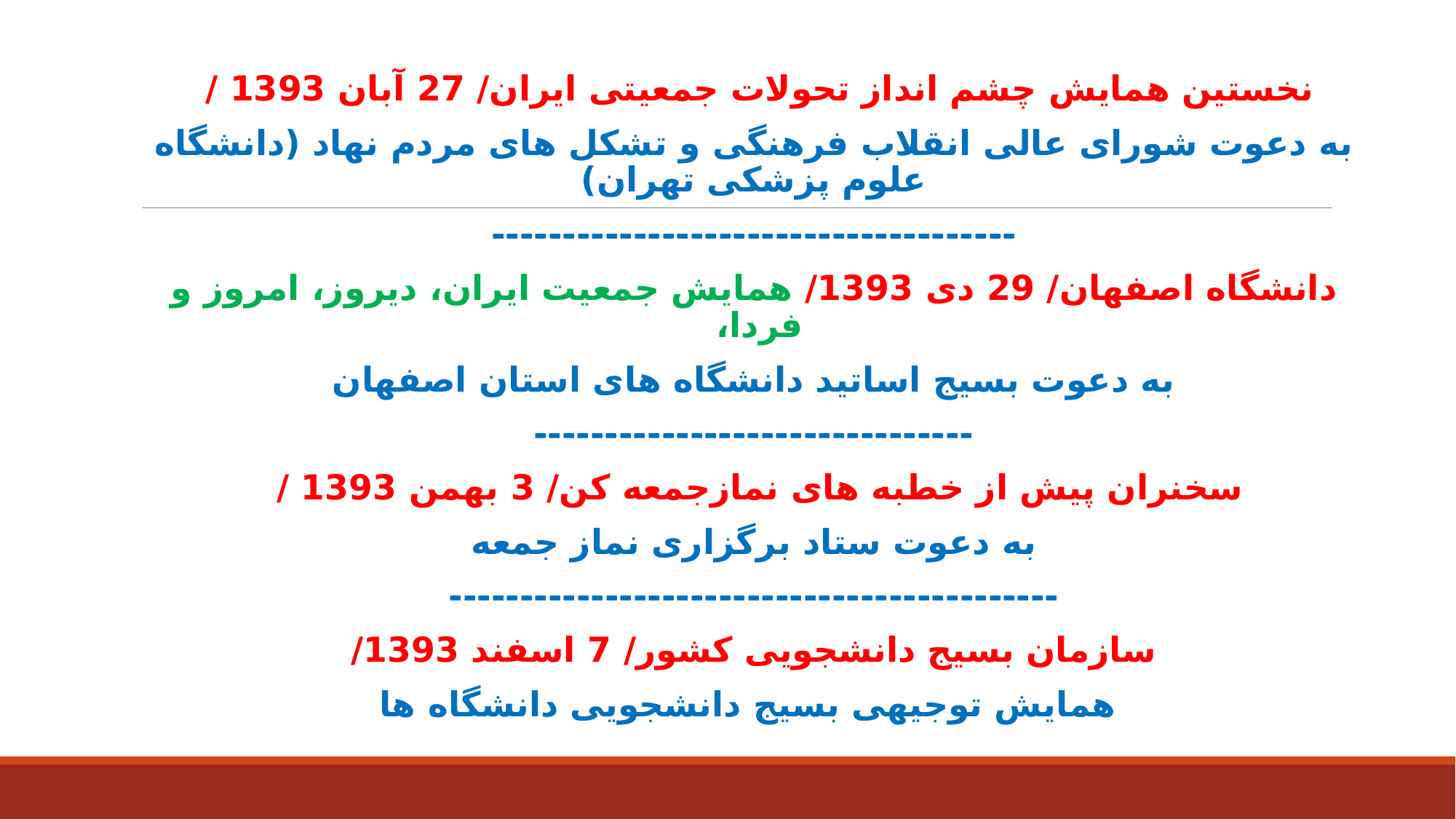

نخستین همایش چشم انداز تحولات جمعیتی ایران/ 27 آبان 1393 /
به دعوت شورای عالی انقلاب فرهنگی و تشکل های مردم نهاد (دانشگاه علوم پزشکی تهران)
-------------------------------------
دانشگاه اصفهان/ 29 دی 1393/ همایش جمعیت ایران، دیروز، امروز و فردا،
به دعوت بسیج اساتید دانشگاه های استان اصفهان
-------------------------------
سخنران پیش از خطبه های نمازجمعه کن/ 3 بهمن 1393 /
به دعوت ستاد برگزاری نماز جمعه
-------------------------------------------
سازمان بسیج دانشجویی کشور/ 7 اسفند 1393/
 همایش توجیهی بسیج دانشجویی دانشگاه ها